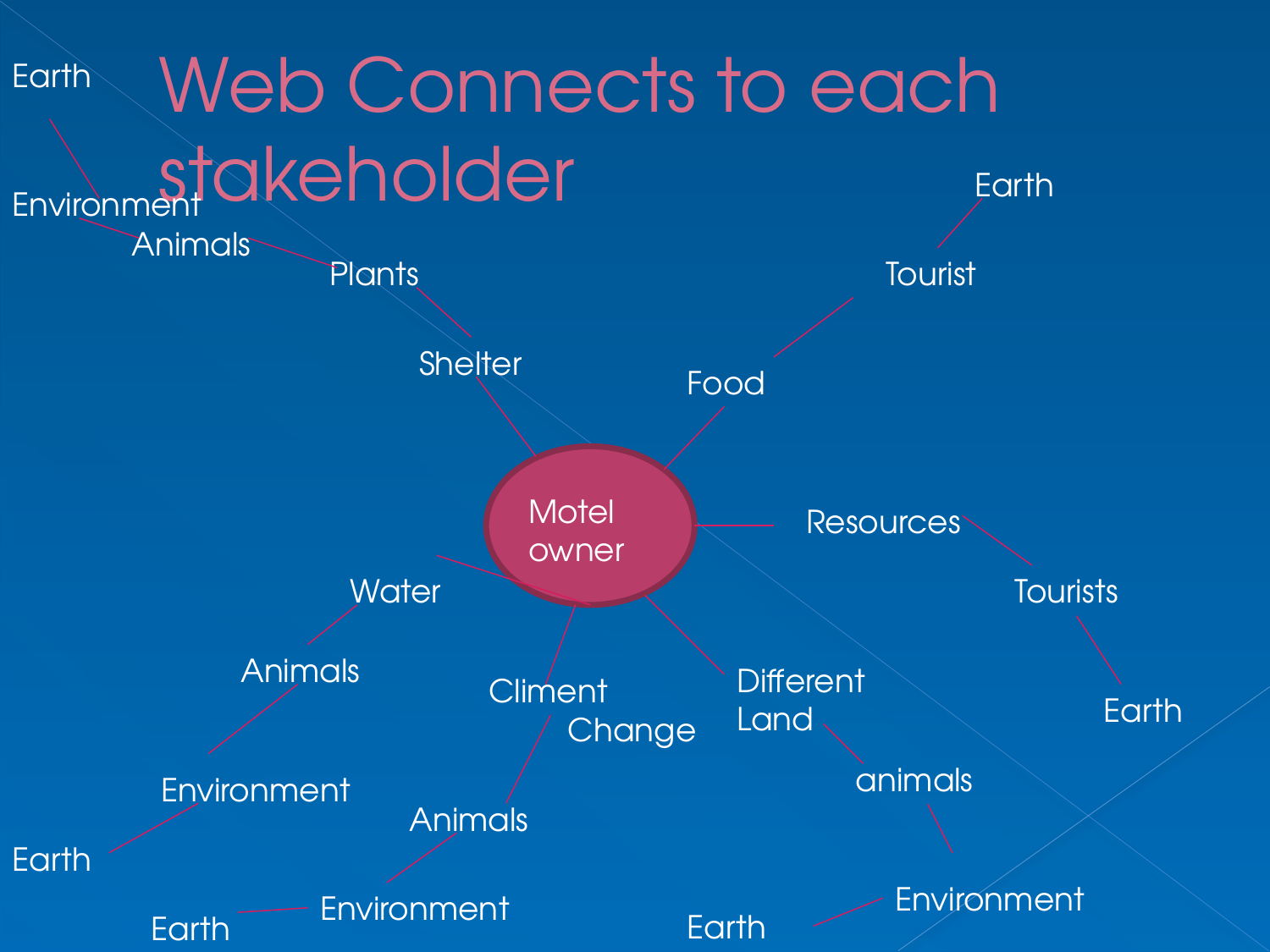

# Web Connects to each stakeholder
Earth
Earth
Environment
Animals
Plants
Tourist
Shelter
Food

Motel
owner
Resources
Water
Tourists
Animals
Different
Land
Climent
Earth
Change
animals
Environment
Animals
Earth
Environment
Environment
Earth
Earth